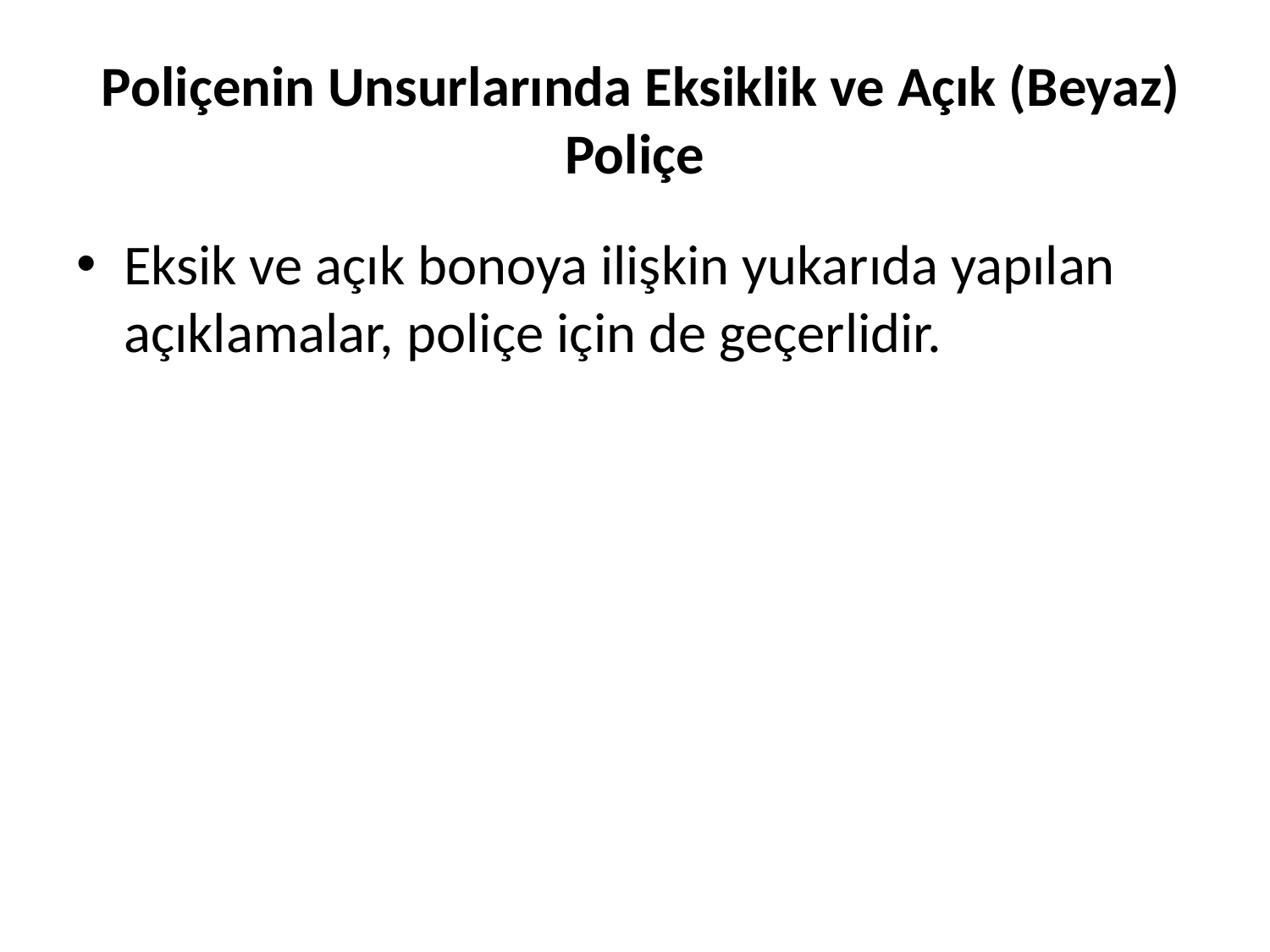

# Poliçenin Unsurlarında Eksiklik ve Açık (Beyaz) Poliçe
Eksik ve açık bonoya ilişkin yukarıda yapılan açıklamalar, poliçe için de geçerlidir.